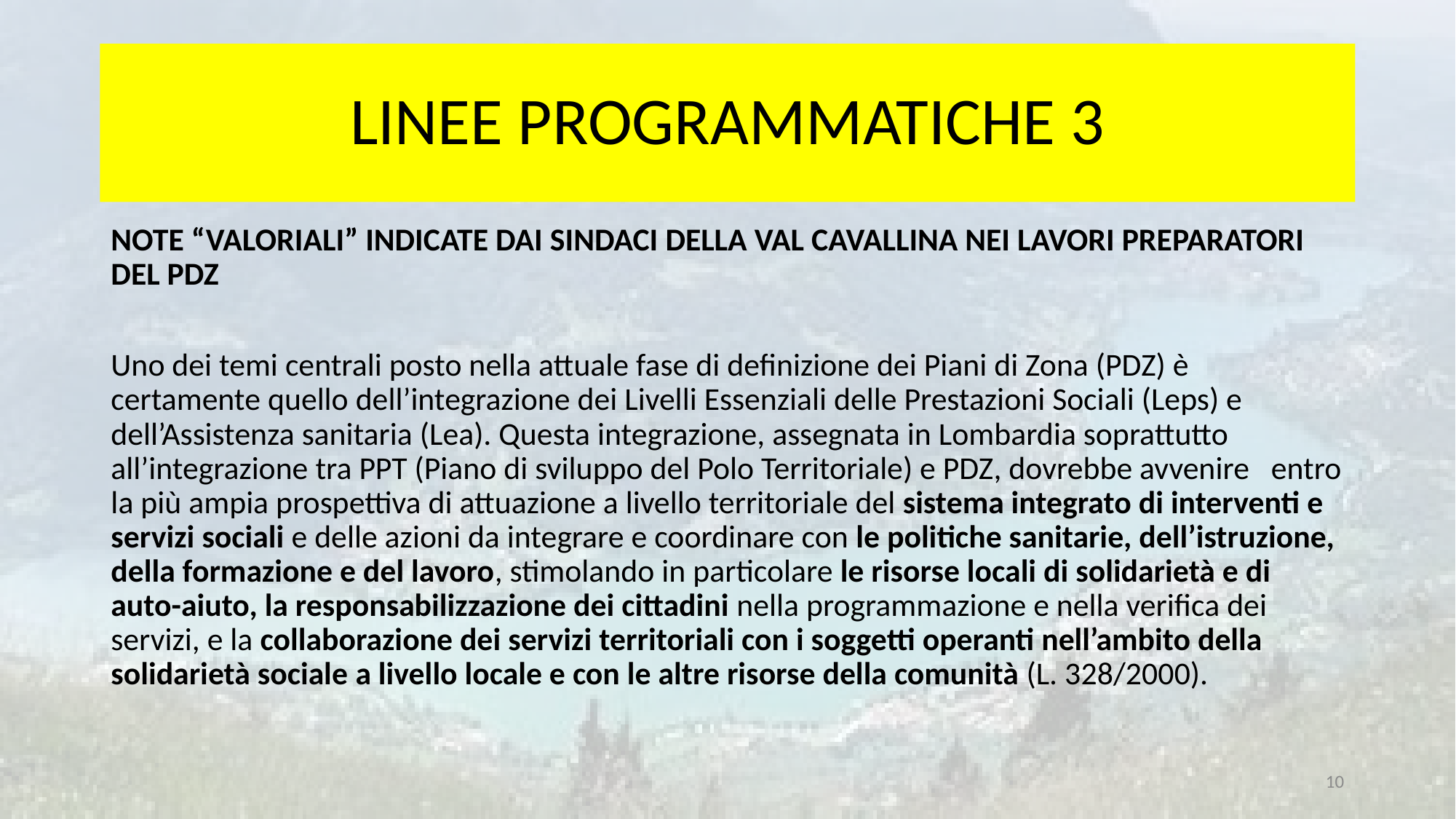

# LINEE PROGRAMMATICHE 3
NOTE “VALORIALI” INDICATE DAI SINDACI DELLA VAL CAVALLINA NEI LAVORI PREPARATORI DEL PDZ

Uno dei temi centrali posto nella attuale fase di definizione dei Piani di Zona (PDZ) è certamente quello dell’integrazione dei Livelli Essenziali delle Prestazioni Sociali (Leps) e dell’Assistenza sanitaria (Lea). Questa integrazione, assegnata in Lombardia soprattutto all’integrazione tra PPT (Piano di sviluppo del Polo Territoriale) e PDZ, dovrebbe avvenire   entro la più ampia prospettiva di attuazione a livello territoriale del sistema integrato di interventi e servizi sociali e delle azioni da integrare e coordinare con le politiche sanitarie, dell’istruzione, della formazione e del lavoro, stimolando in particolare le risorse locali di solidarietà e di auto-aiuto, la responsabilizzazione dei cittadini nella programmazione e nella verifica dei servizi, e la collaborazione dei servizi territoriali con i soggetti operanti nell’ambito della solidarietà sociale a livello locale e con le altre risorse della comunità (L. 328/2000).

10